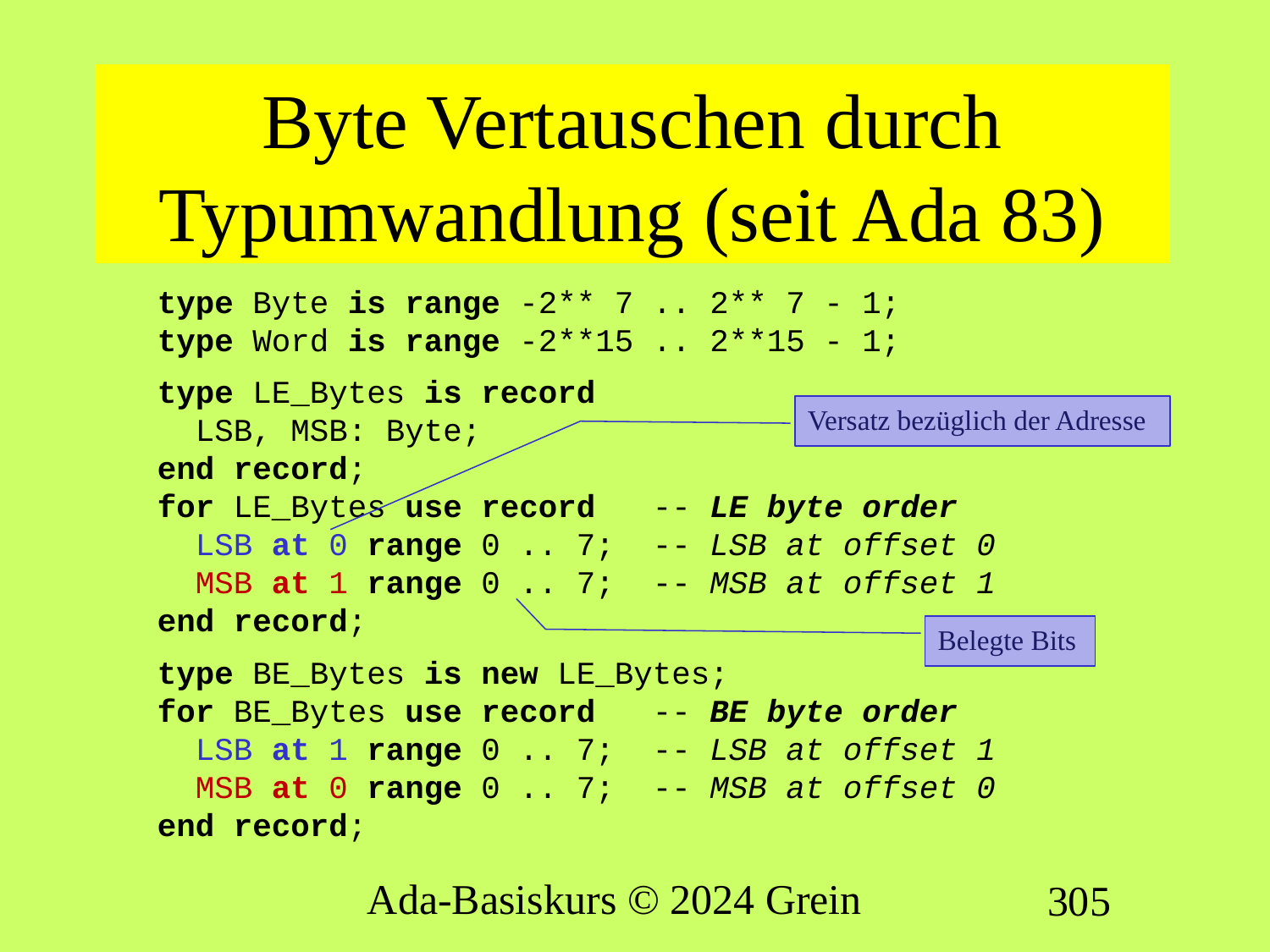

# Byte Vertauschen durch Typumwandlung (seit Ada 83)
type Byte is range -2** 7 .. 2** 7 - 1;
type Word is range -2**15 .. 2**15 - 1;
type LE_Bytes is record
  LSB, MSB: Byte;
end record;
for LE_Bytes use record   -- LE byte order
  LSB at 0 range 0 .. 7;  -- LSB at offset 0
  MSB at 1 range 0 .. 7;  -- MSB at offset 1
end record;
type BE_Bytes is new LE_Bytes;
for BE_Bytes use record   -- BE byte order
  LSB at 1 range 0 .. 7;  -- LSB at offset 1
  MSB at 0 range 0 .. 7;  -- MSB at offset 0
end record;
Versatz bezüglich der Adresse
Belegte Bits
Ada-Basiskurs © 2024 Grein
305